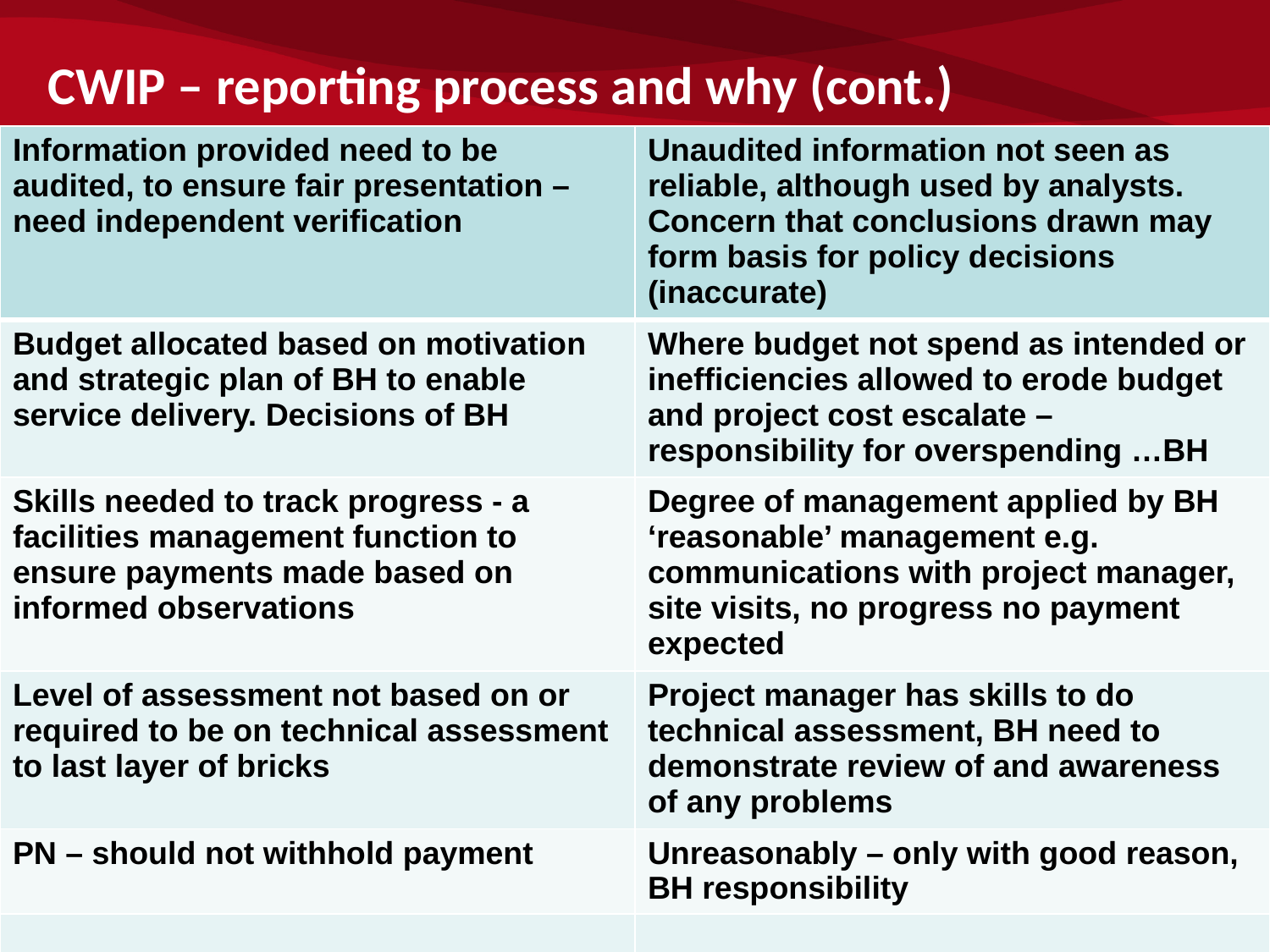

# CWIP – reporting process and why (cont.)
| Information provided need to be audited, to ensure fair presentation – need independent verification | Unaudited information not seen as reliable, although used by analysts. Concern that conclusions drawn may form basis for policy decisions (inaccurate) |
| --- | --- |
| Budget allocated based on motivation and strategic plan of BH to enable service delivery. Decisions of BH | Where budget not spend as intended or inefficiencies allowed to erode budget and project cost escalate – responsibility for overspending …BH |
| Skills needed to track progress - a facilities management function to ensure payments made based on informed observations | Degree of management applied by BH ‘reasonable’ management e.g. communications with project manager, site visits, no progress no payment expected |
| Level of assessment not based on or required to be on technical assessment to last layer of bricks | Project manager has skills to do technical assessment, BH need to demonstrate review of and awareness of any problems |
| PN – should not withhold payment | Unreasonably – only with good reason, BH responsibility |
|  |  |

23